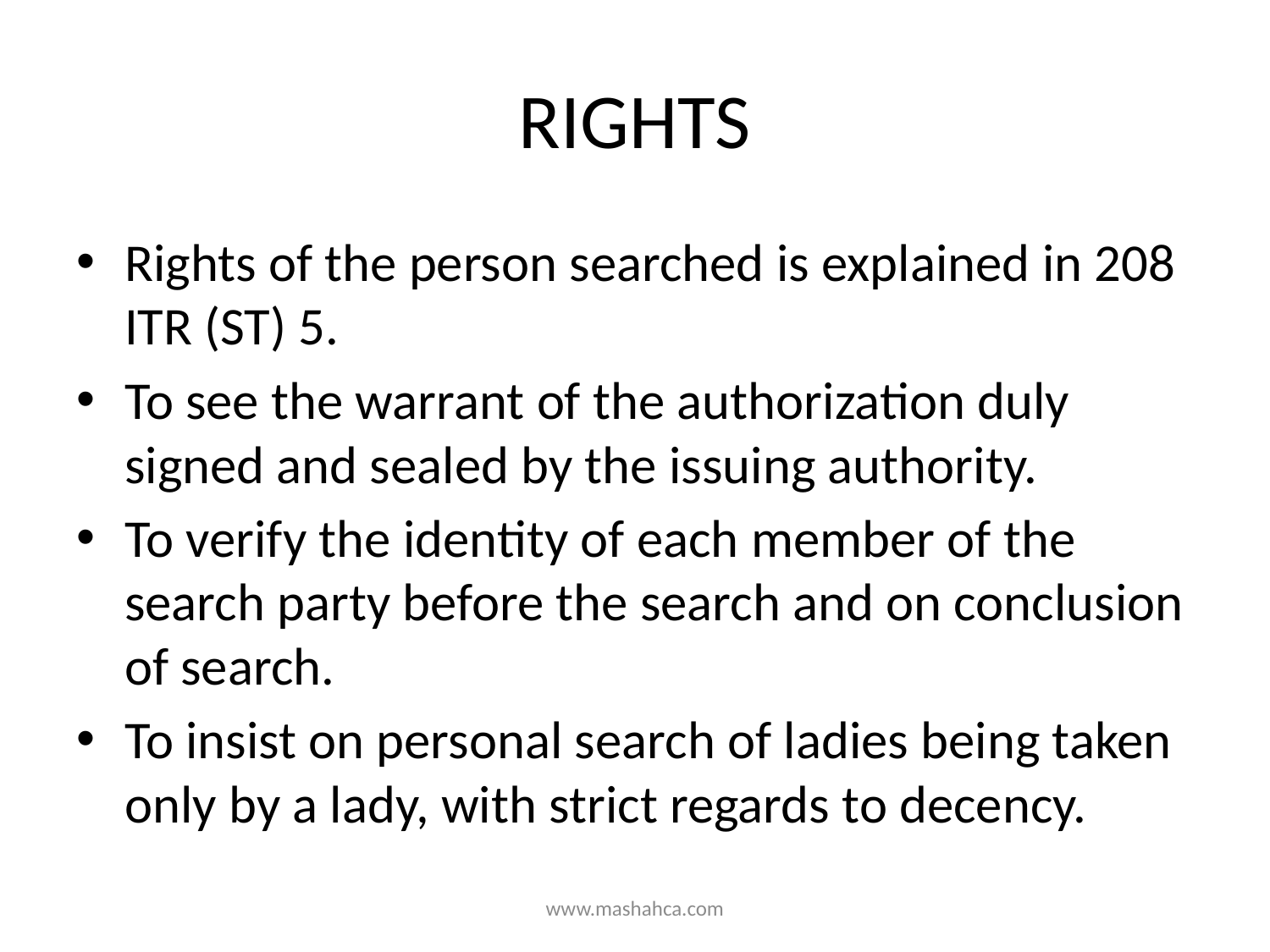

# RIGHTS
Rights of the person searched is explained in 208 ITR (ST) 5.
To see the warrant of the authorization duly signed and sealed by the issuing authority.
To verify the identity of each member of the search party before the search and on conclusion of search.
To insist on personal search of ladies being taken only by a lady, with strict regards to decency.
www.mashahca.com